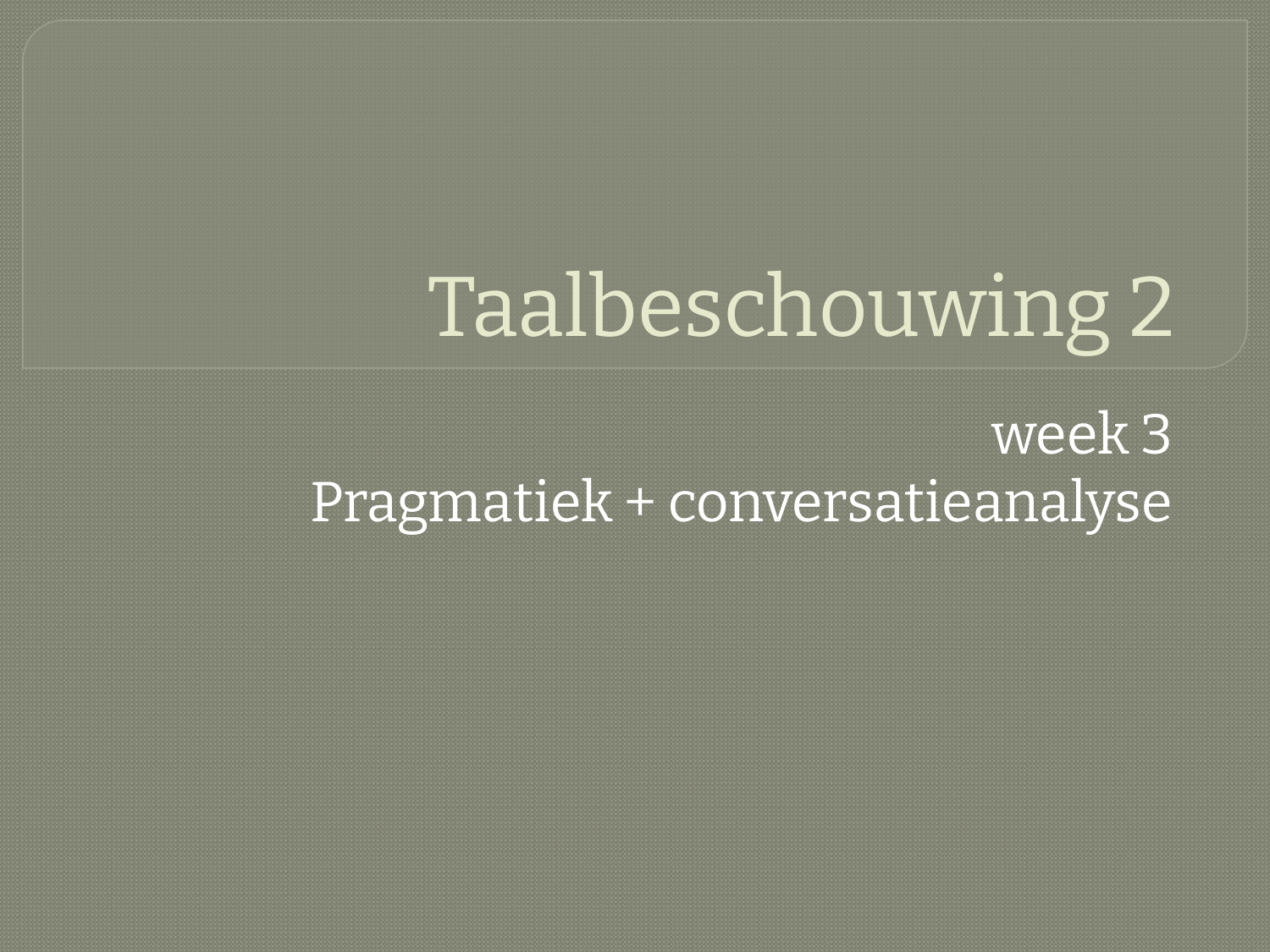

# Taalbeschouwing 2
week 3
Pragmatiek + conversatieanalyse